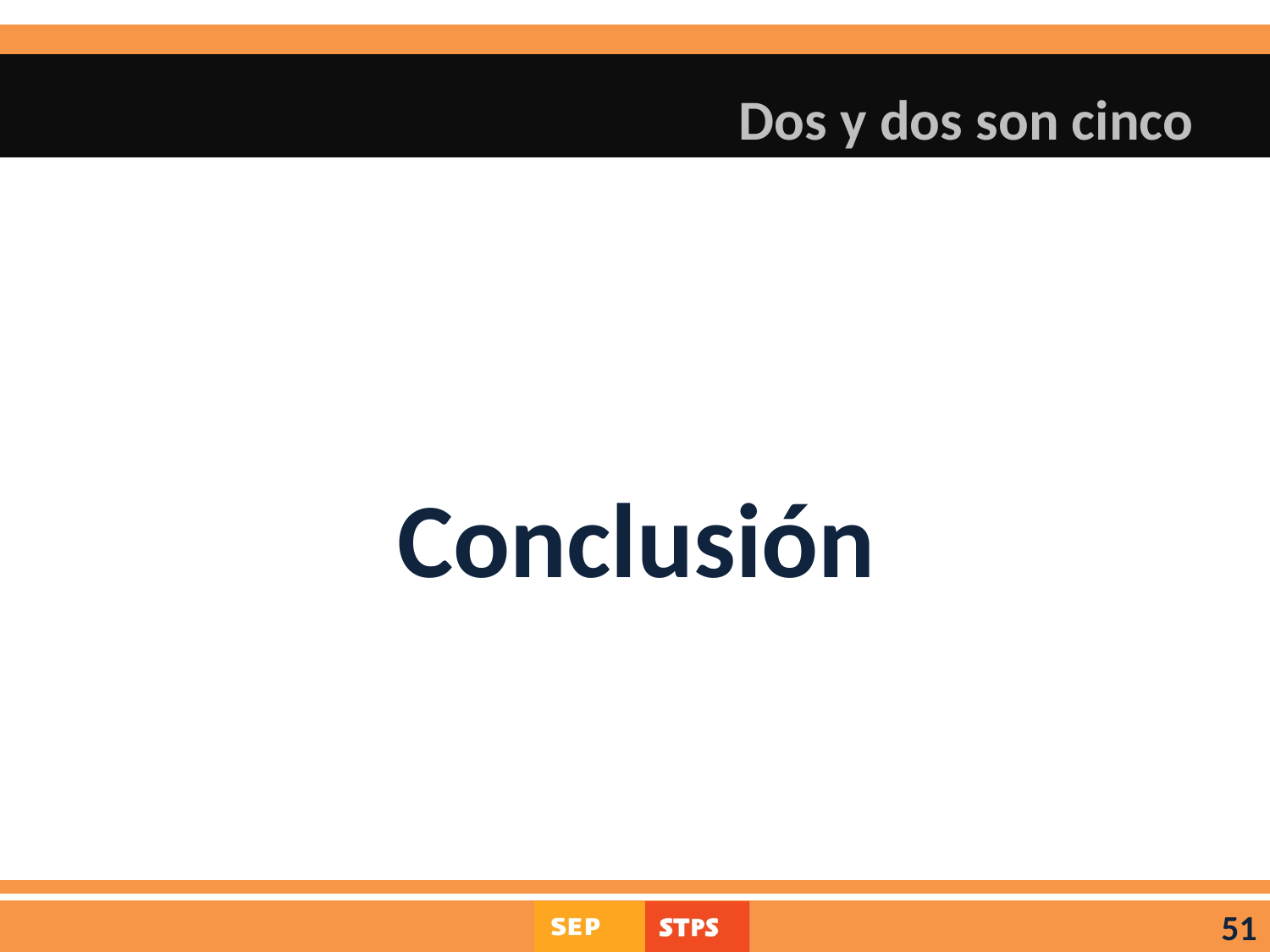

# Dos y dos son cinco
Conclusión
51